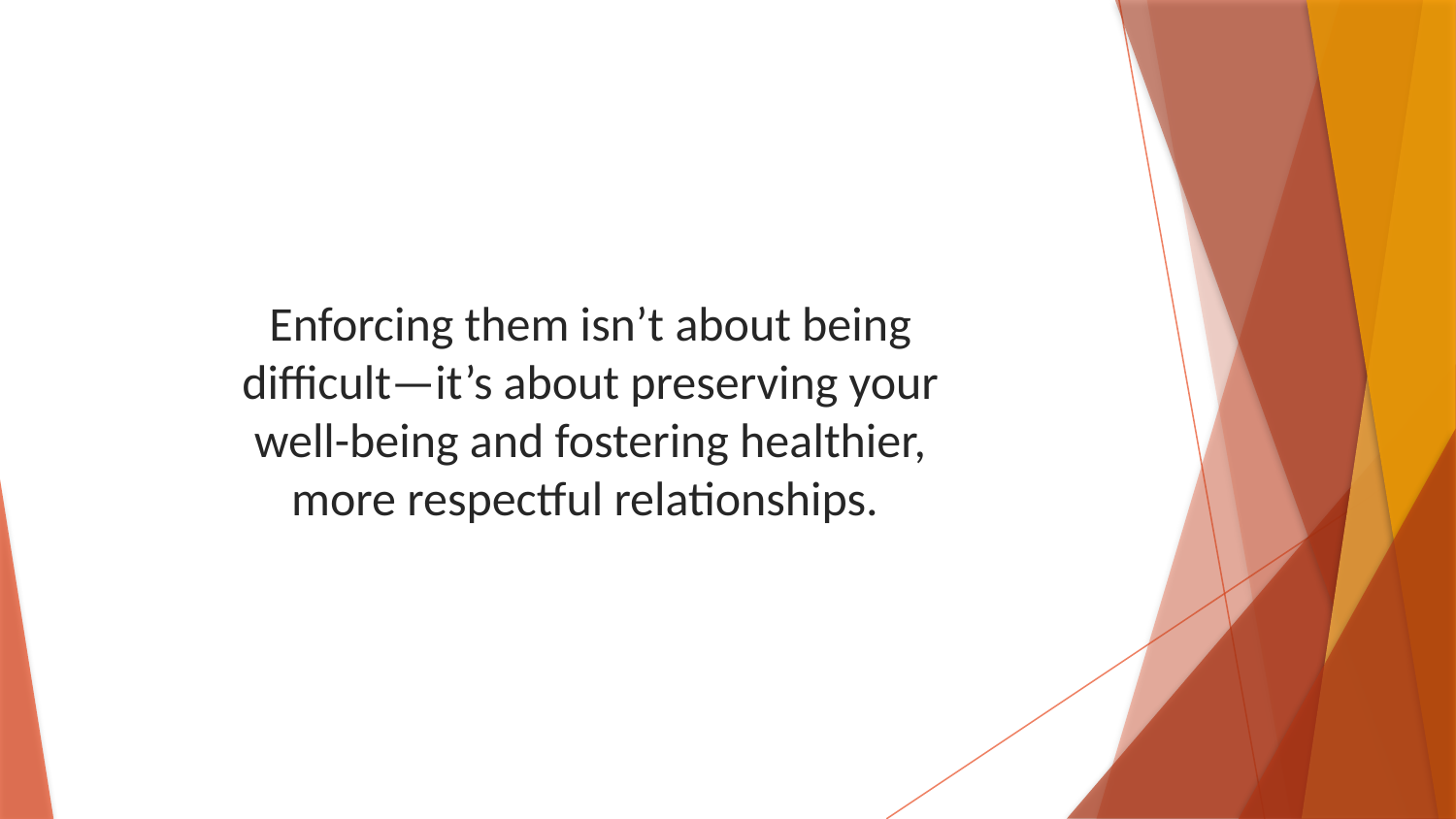

Enforcing them isn’t about being difficult—it’s about preserving your well-being and fostering healthier, more respectful relationships.